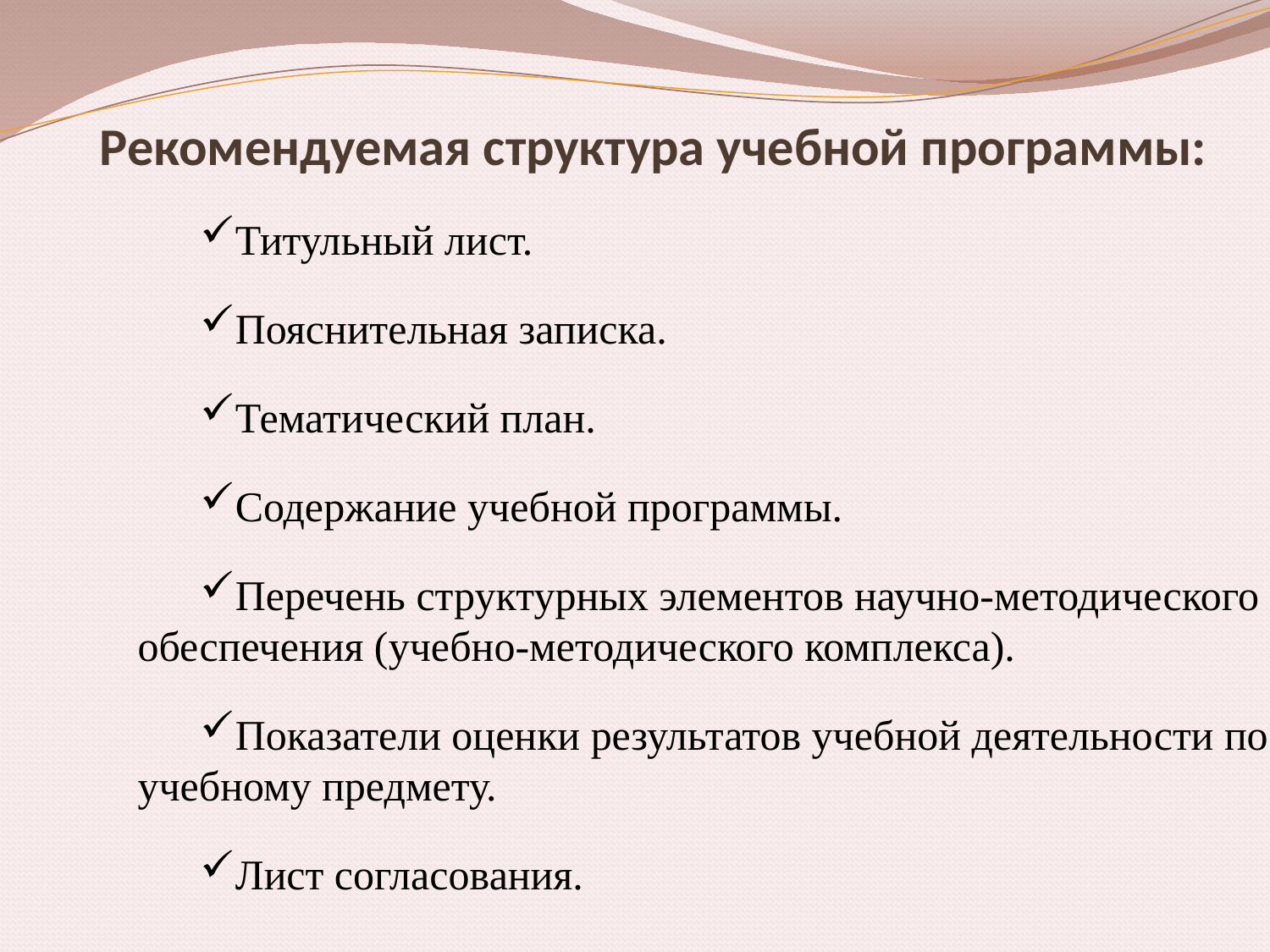

# Рекомендуемая структура учебной программы:
Титульный лист.

Пояснительная записка.

Тематический план.

Содержание учебной программы.

Перечень структурных элементов научно-методического обеспечения (учебно-методического комплекса).

Показатели оценки результатов учебной деятельности по учебному предмету.

Лист согласования.